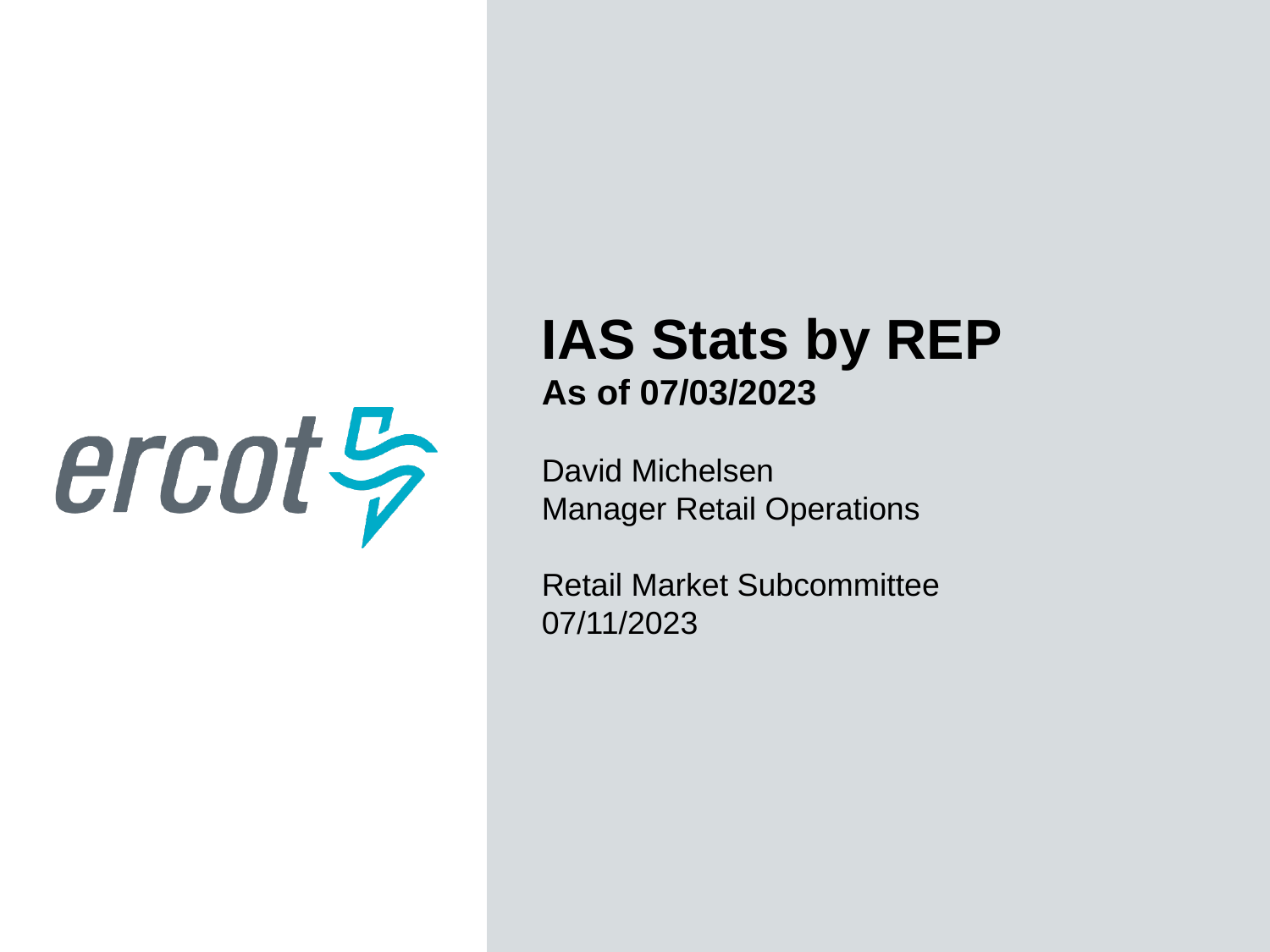

IAS Stats by REP
As of 07/03/2023

David Michelsen
Manager Retail Operations

Retail Market Subcommittee
07/11/2023